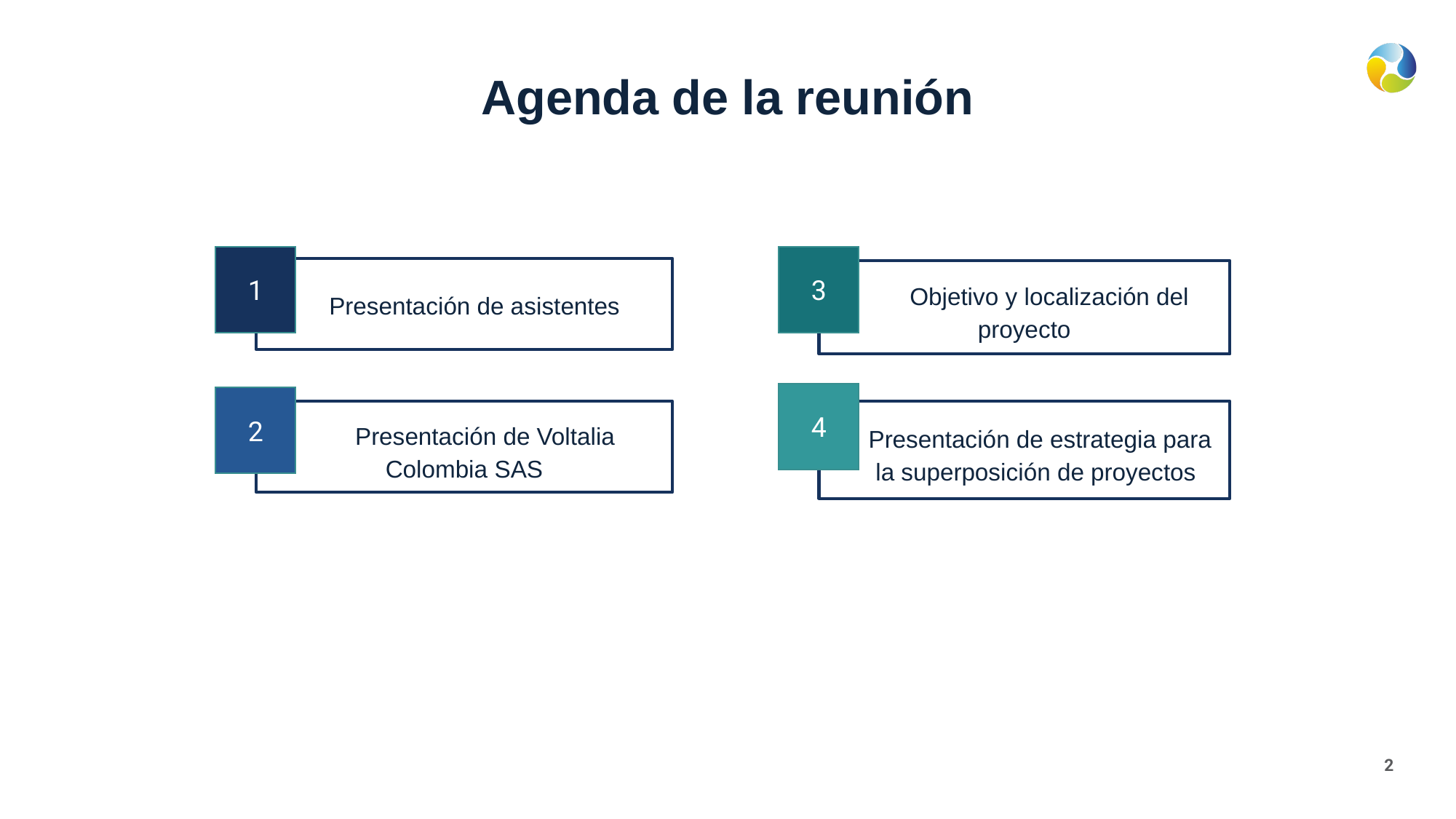

# Agenda de la reunión
1
3
Presentación de asistentes
      Objetivo y localización del proyecto
4
2
     Presentación de Voltalia Colombia SAS
 Presentación de estrategia para la superposición de proyectos